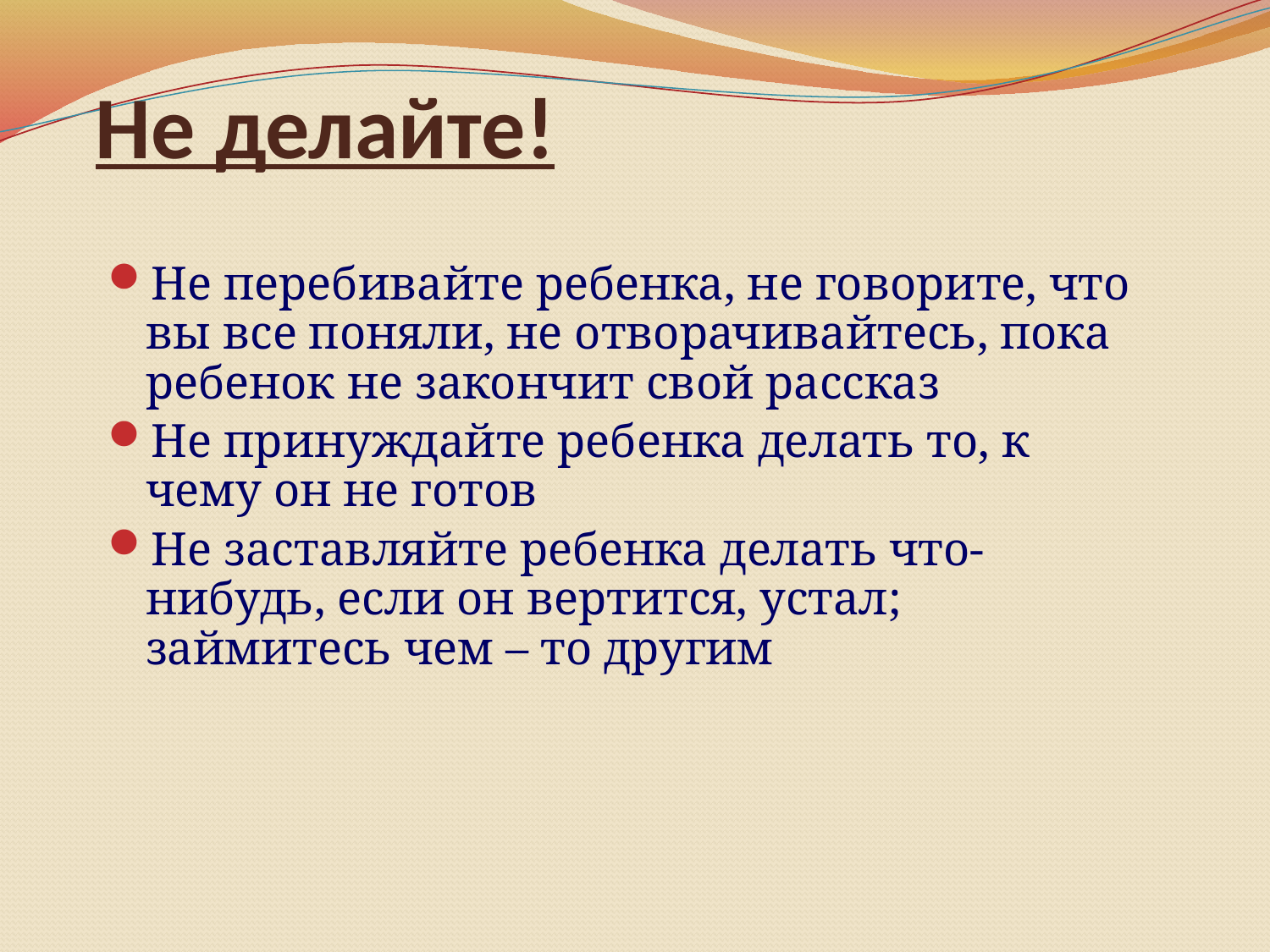

# Не делайте!
Не перебивайте ребенка, не говорите, что вы все поняли, не отворачивайтесь, пока ребенок не закончит свой рассказ
Не принуждайте ребенка делать то, к чему он не готов
Не заставляйте ребенка делать что-нибудь, если он вертится, устал; займитесь чем – то другим